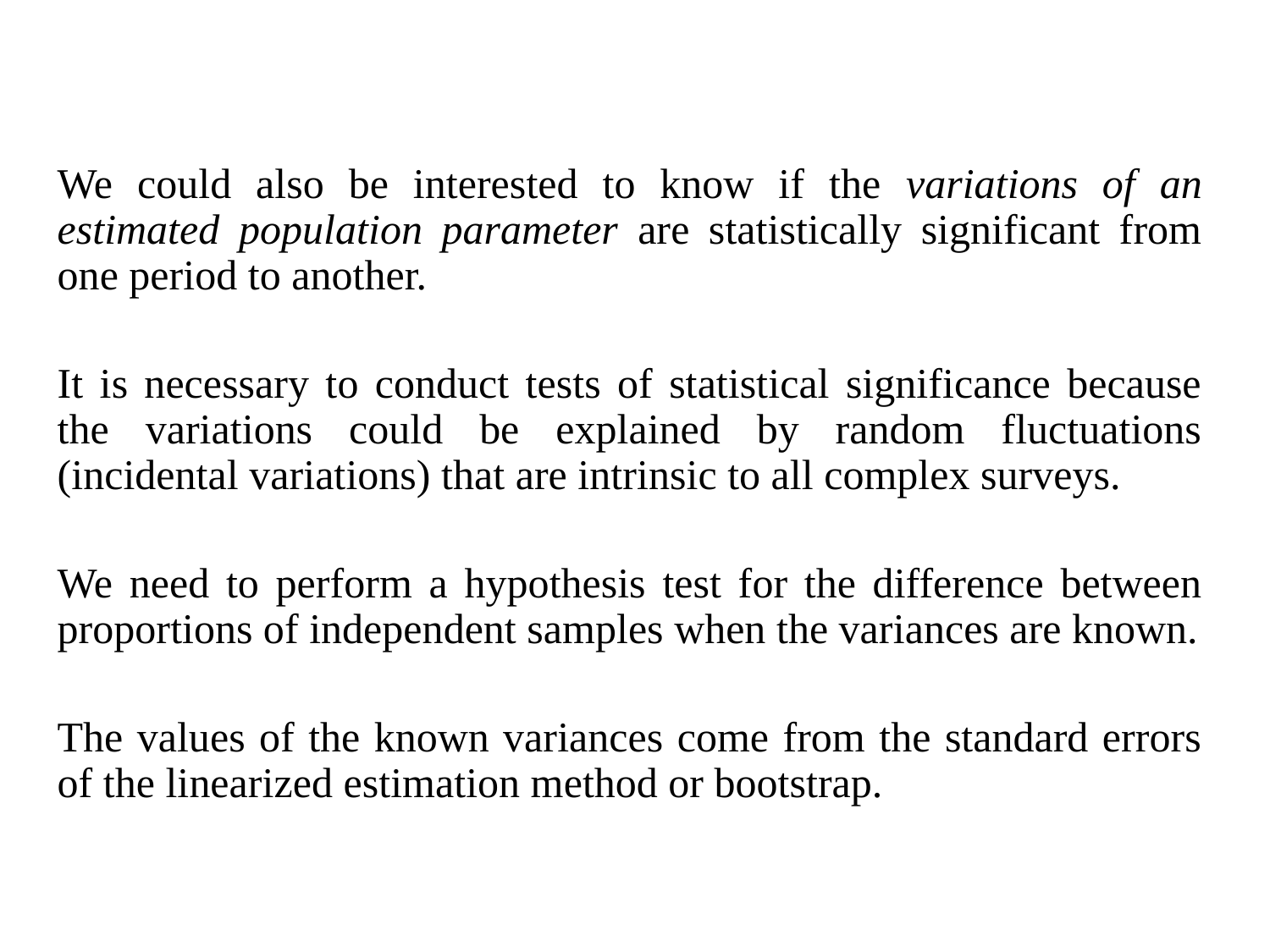

We could also be interested to know if the variations of an estimated population parameter are statistically significant from one period to another.

It is necessary to conduct tests of statistical significance because the variations could be explained by random fluctuations (incidental variations) that are intrinsic to all complex surveys.

We need to perform a hypothesis test for the difference between proportions of independent samples when the variances are known.

The values of the known variances come from the standard errors of the linearized estimation method or bootstrap.